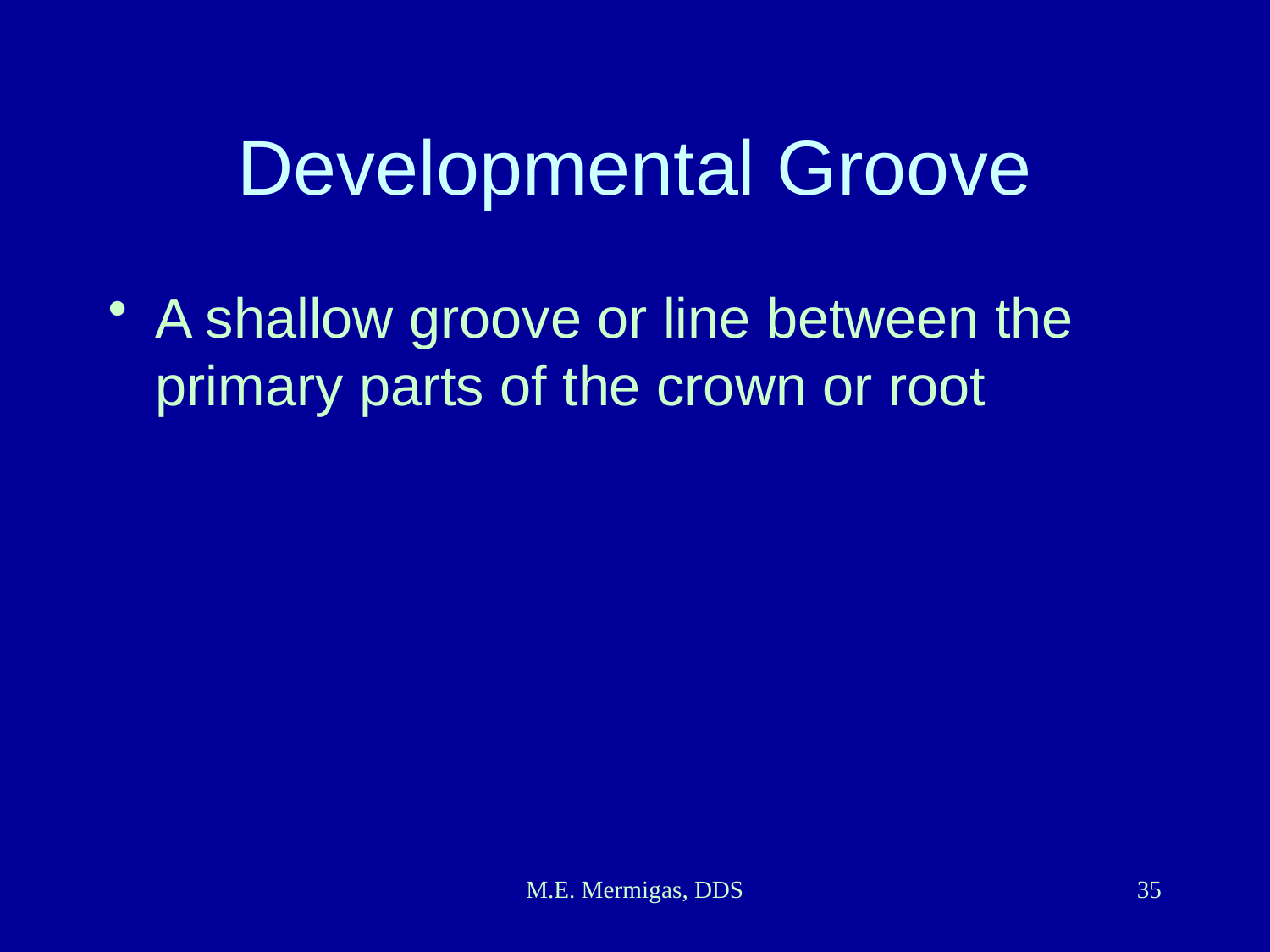

A shallow groove or line between the primary parts of the crown or root
# Developmental Groove
M.E. Mermigas, DDS
35